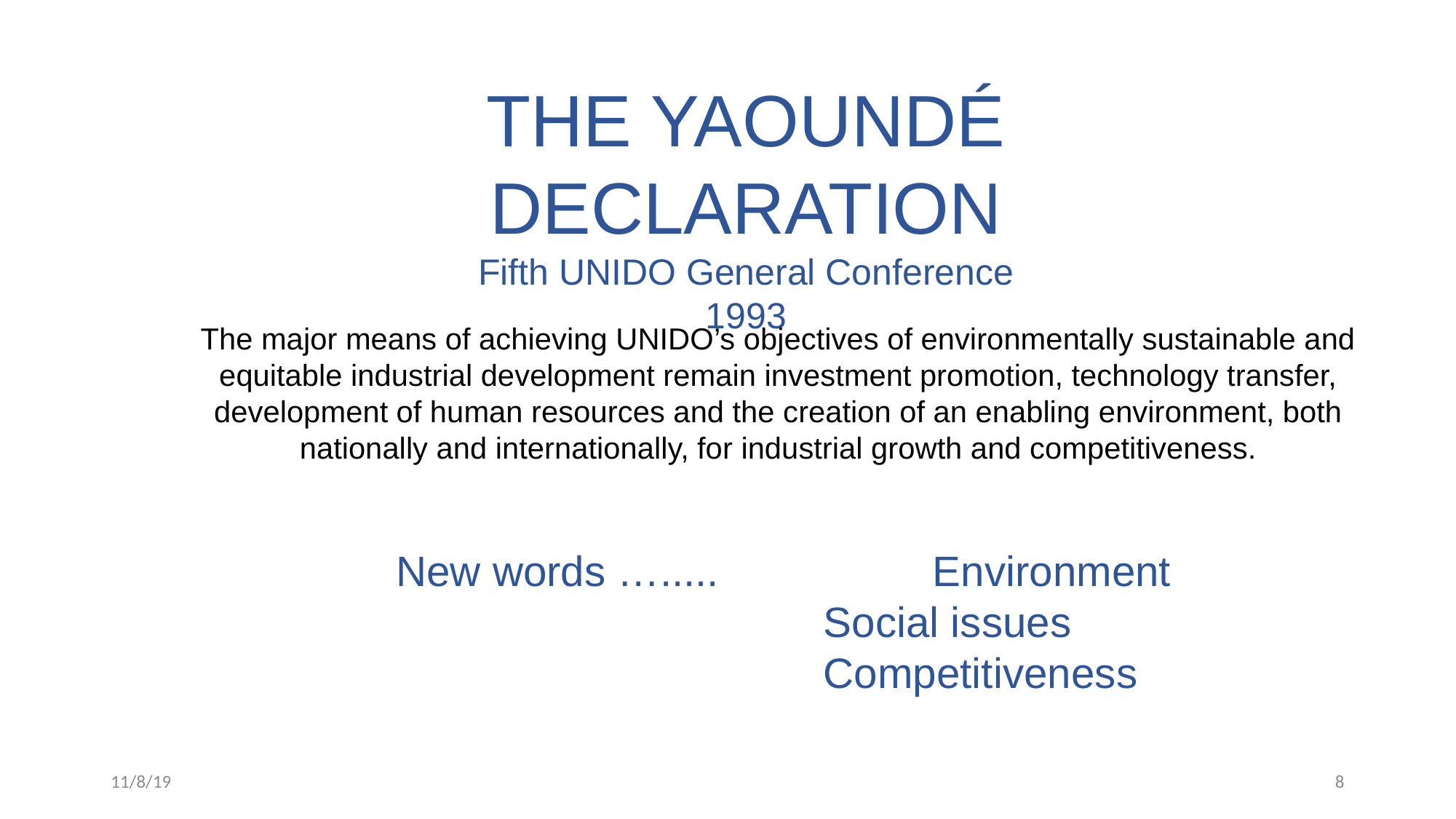

THE YAOUNDÉ DECLARATION
Fifth UNIDO General Conference
1993

The major means of achieving UNIDO’s objectives of environmentally sustainable and equitable industrial development remain investment promotion, technology transfer, development of human resources and the creation of an enabling environment, both nationally and internationally, for industrial growth and competitiveness.
          New words ….....		Environment
					Social issues
					Competitiveness
11/8/19

8